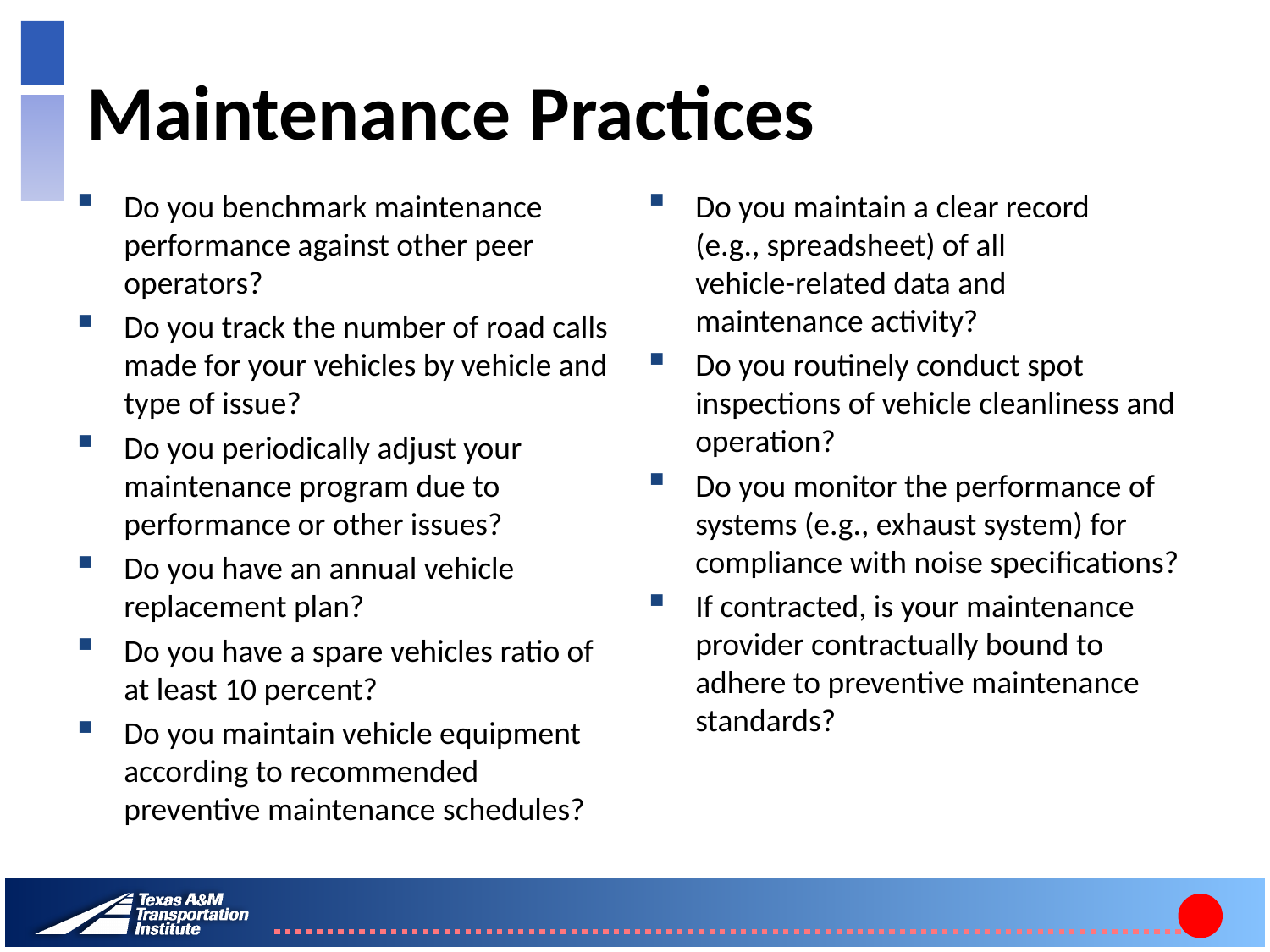

# Maintenance Practices
Do you benchmark maintenance performance against other peer operators?
Do you track the number of road calls made for your vehicles by vehicle and type of issue?
Do you periodically adjust your maintenance program due to performance or other issues?
Do you have an annual vehicle replacement plan?
Do you have a spare vehicles ratio of at least 10 percent?
Do you maintain vehicle equipment according to recommended preventive maintenance schedules?
Do you maintain a clear record
(e.g., spreadsheet) of all
vehicle-related data and
maintenance activity?
Do you routinely conduct spot inspections of vehicle cleanliness and operation?
Do you monitor the performance of systems (e.g., exhaust system) for compliance with noise specifications?
If contracted, is your maintenance provider contractually bound to adhere to preventive maintenance standards?